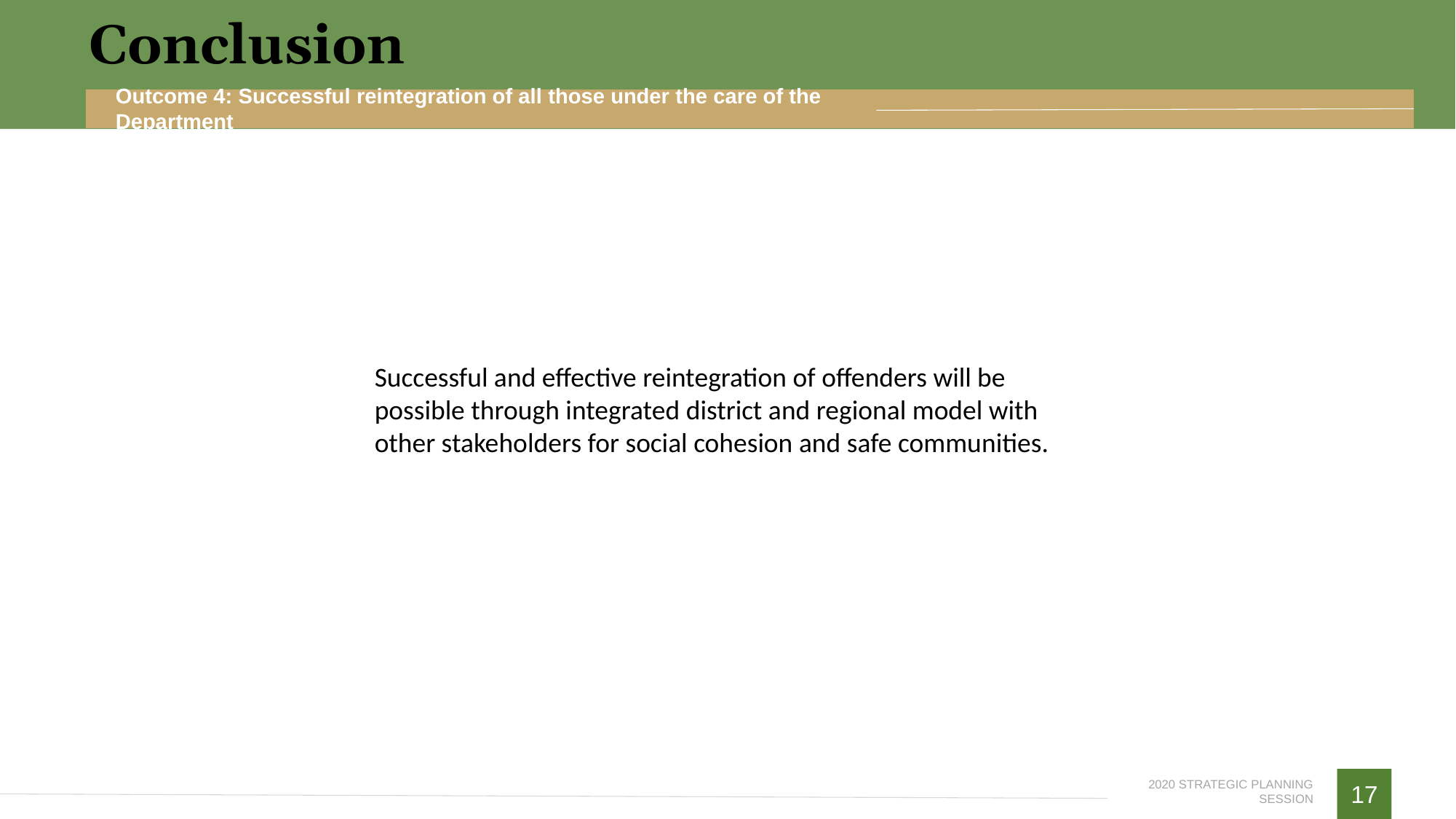

Conclusion
Outcome 4: Successful reintegration of all those under the care of the Department
Successful and effective reintegration of offenders will be possible through integrated district and regional model with other stakeholders for social cohesion and safe communities.